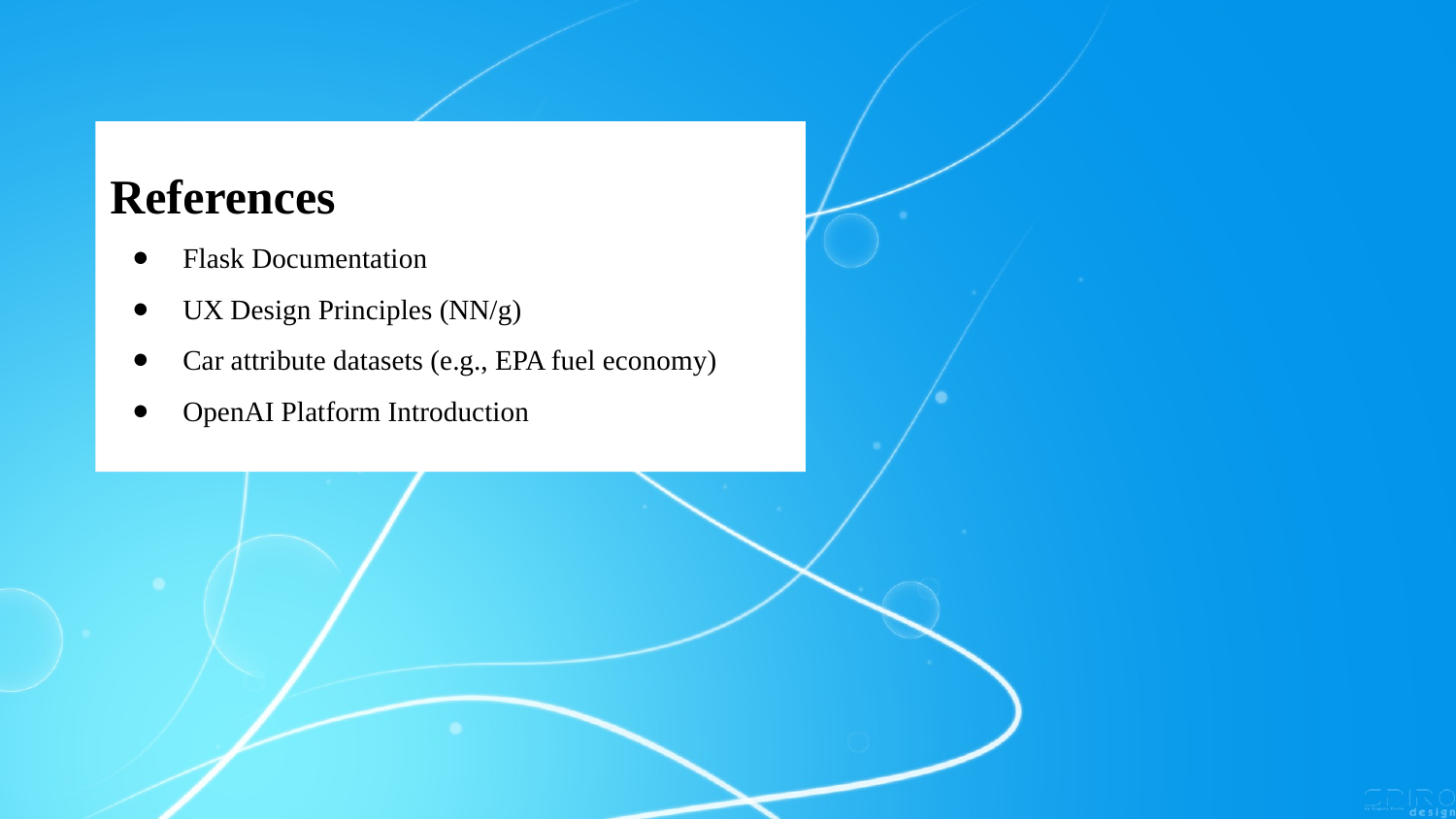

References
Flask Documentation
UX Design Principles (NN/g)
Car attribute datasets (e.g., EPA fuel economy)
OpenAI Platform Introduction